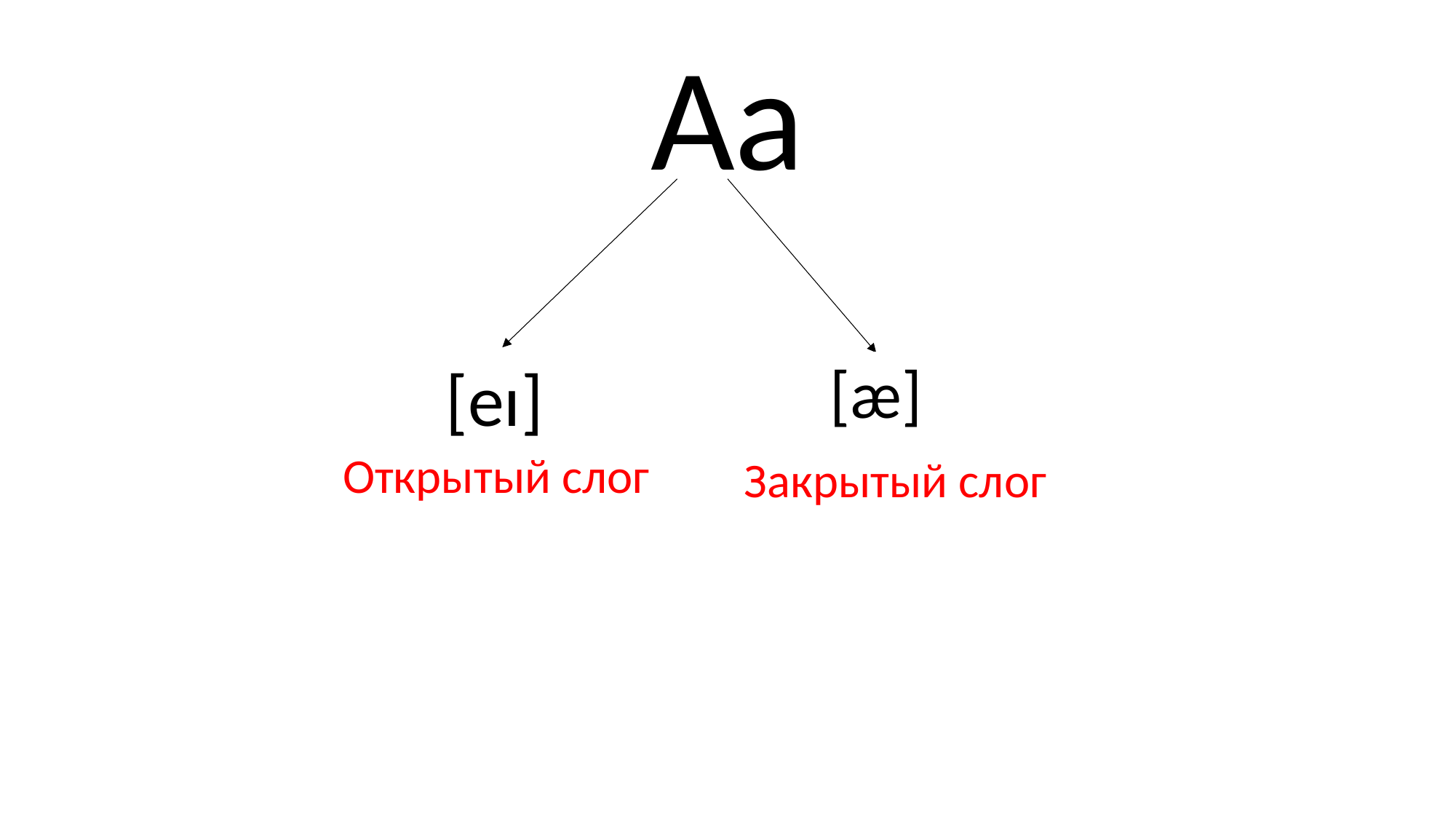

# Aa

[eɪ]
[æ]

Закрытый слог
Открытый слог